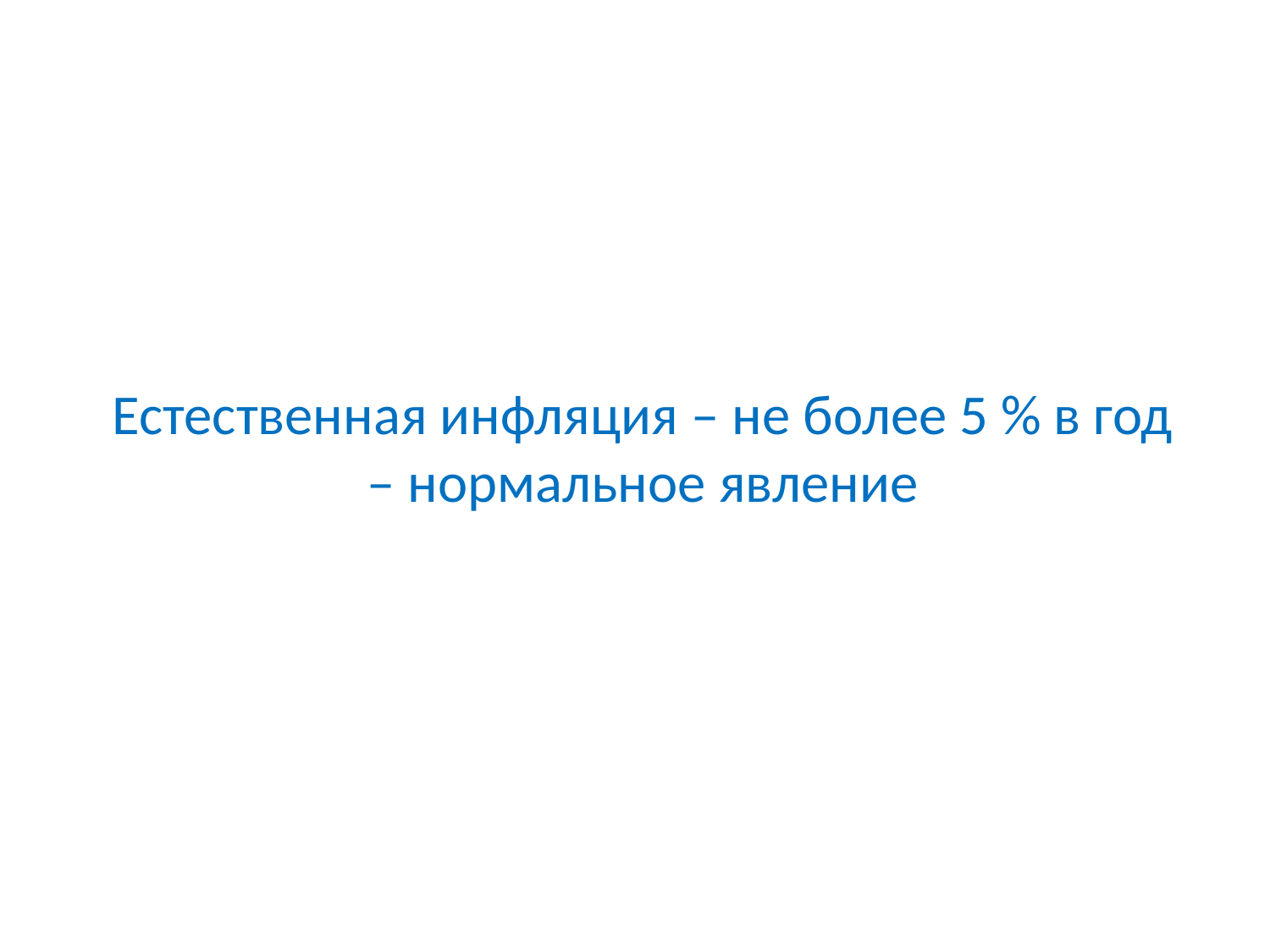

# Естественная инфляция – не более 5 % в год – нормальное явление